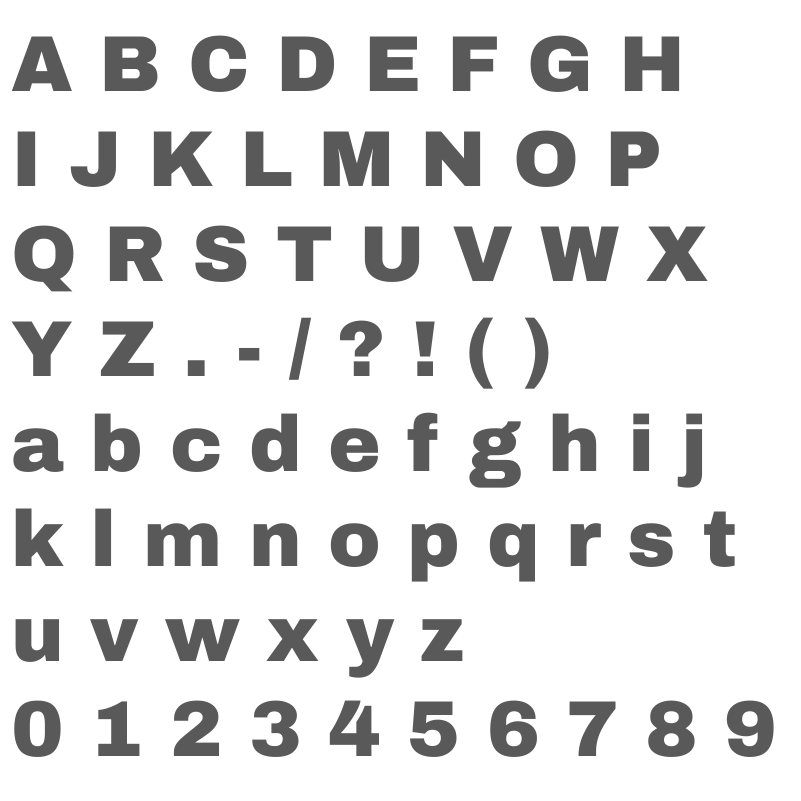

A B C D E F G H
I J K L M N O P
Q R S T U V W X Y Z . - / ? ! ( )
a b c d e f g h i j
k l m n o p q r s t
u v w x y z
0 1 2 3 4 5 6 7 8 9